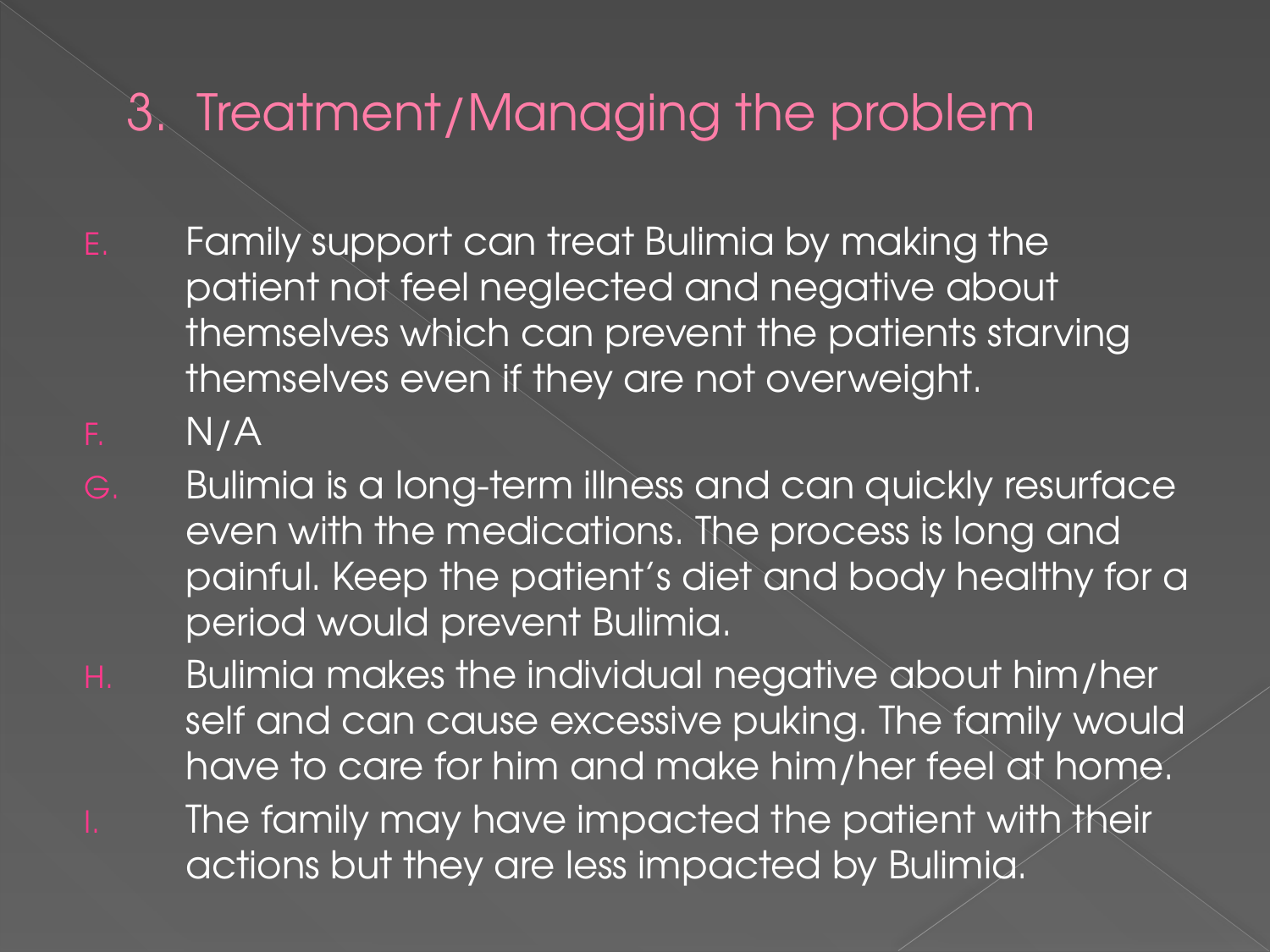

# 3.  Treatment/Managing the problem

Family support can treat Bulimia by making the patient not feel neglected and negative about themselves which can prevent the patients starving themselves even if they are not overweight.
N/A
Bulimia is a long-term illness and can quickly resurface even with the medications. The process is long and painful. Keep the patient’s diet and body healthy for a period would prevent Bulimia.
Bulimia makes the individual negative about him/her self and can cause excessive puking. The family would have to care for him and make him/her feel at home.
The family may have impacted the patient with their actions but they are less impacted by Bulimia.